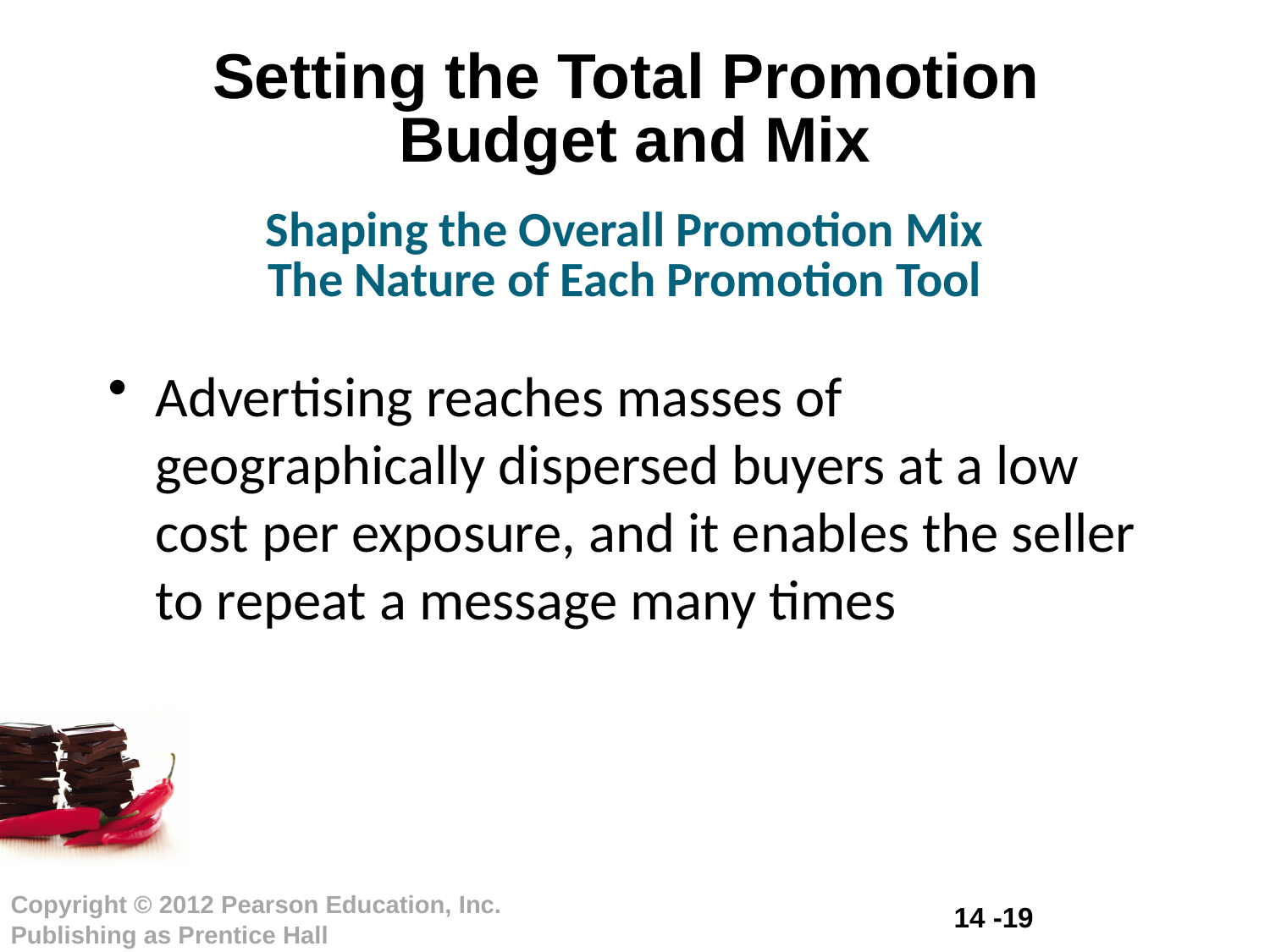

# Setting the Total Promotion Budget and Mix
Shaping the Overall Promotion Mix
The Nature of Each Promotion Tool

Advertising reaches masses of geographically dispersed buyers at a low cost per exposure, and it enables the seller to repeat a message many times